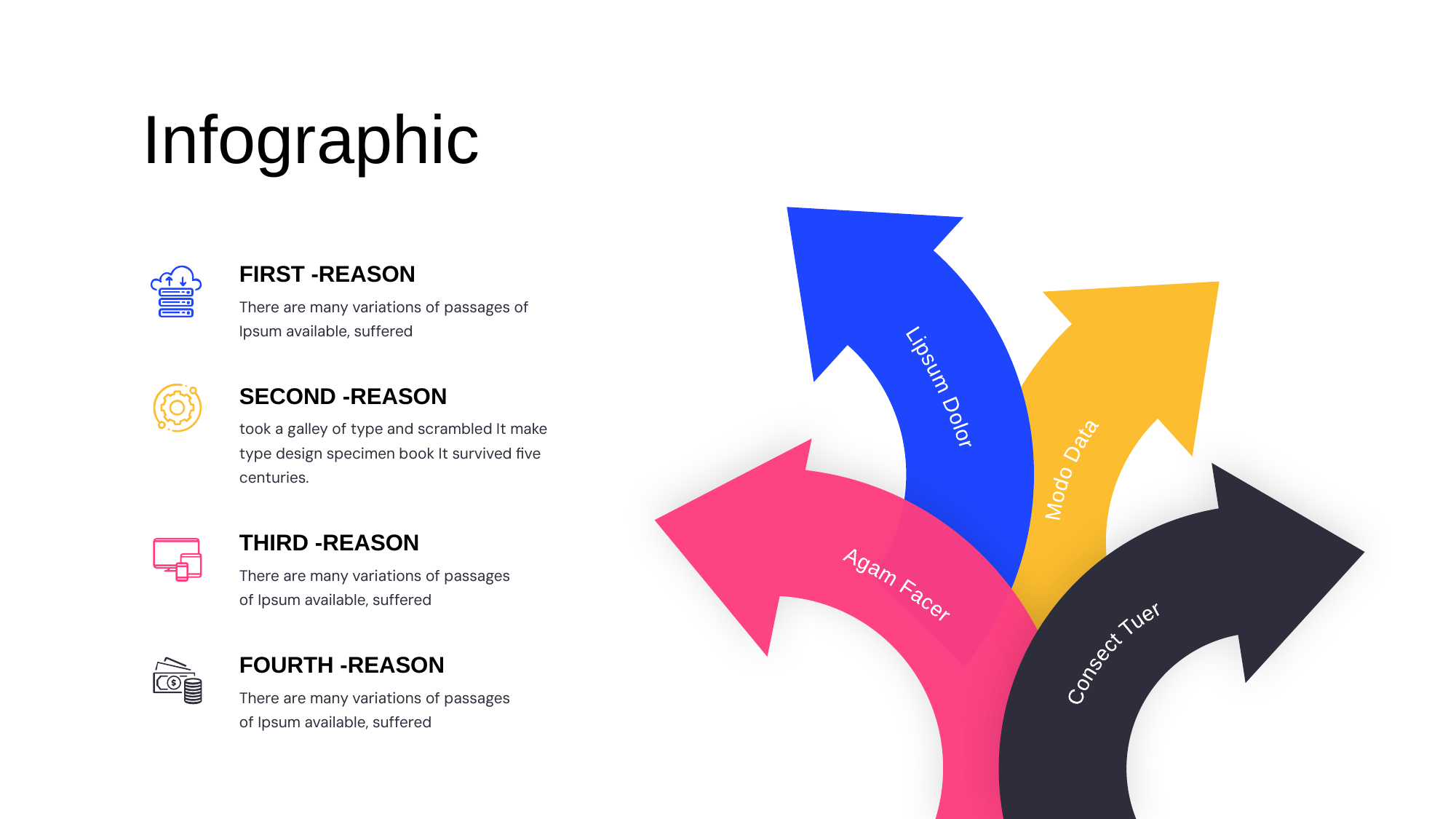

Infographic

FIRST -REASON

There are many variations of passages of Ipsum available, suffered
Lipsum Dolor
SECOND -REASON

took a galley of type and scrambled It make type design specimen book It survived five centuries.
Modo Data

THIRD -REASON

There are many variations of passages of Ipsum available, suffered
Agam Facer
Consect Tuer
FOURTH -REASON

There are many variations of passages of Ipsum available, suffered